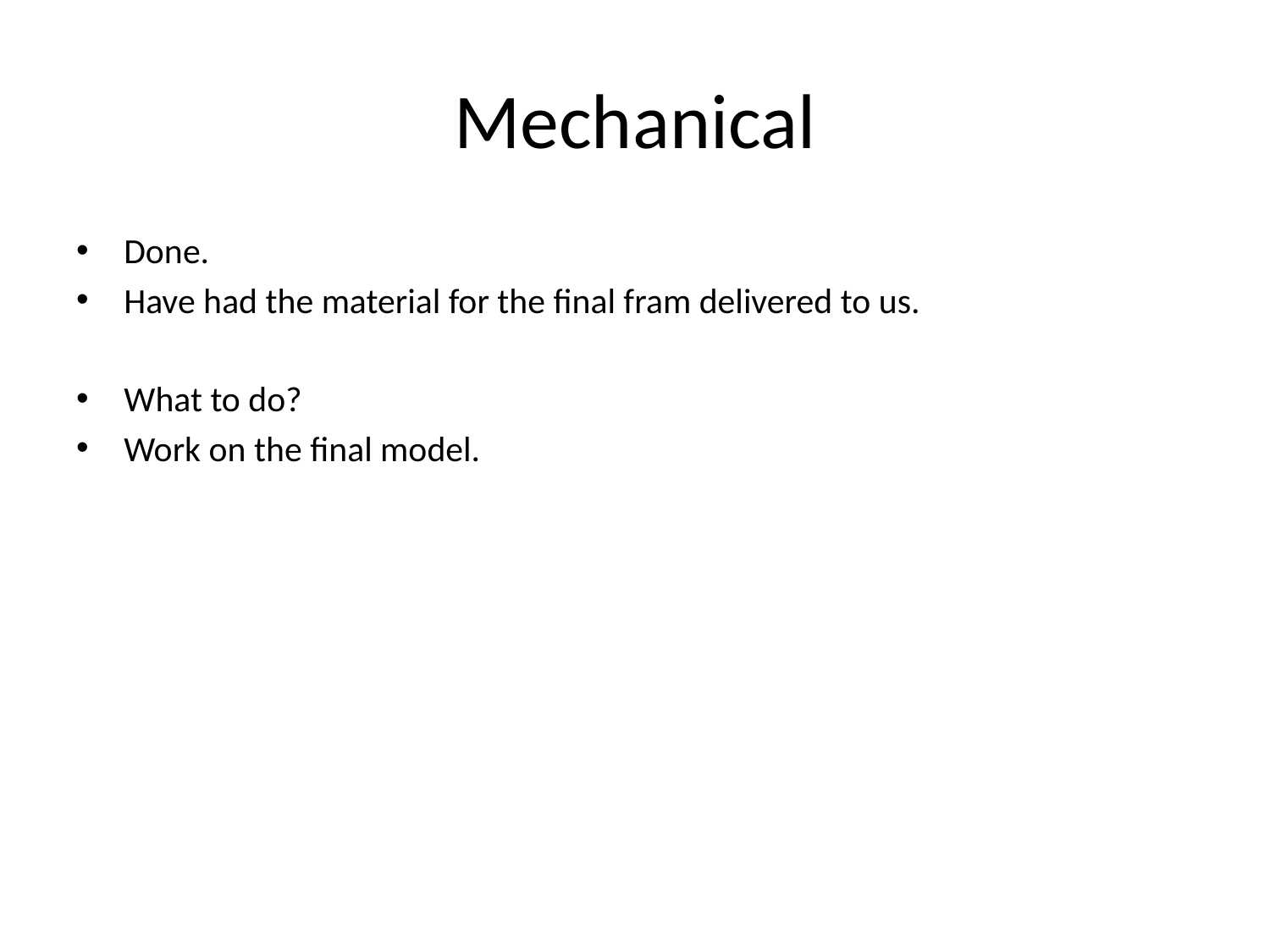

# Mechanical
Done.
Have had the material for the final fram delivered to us.

What to do?
Work on the final model.